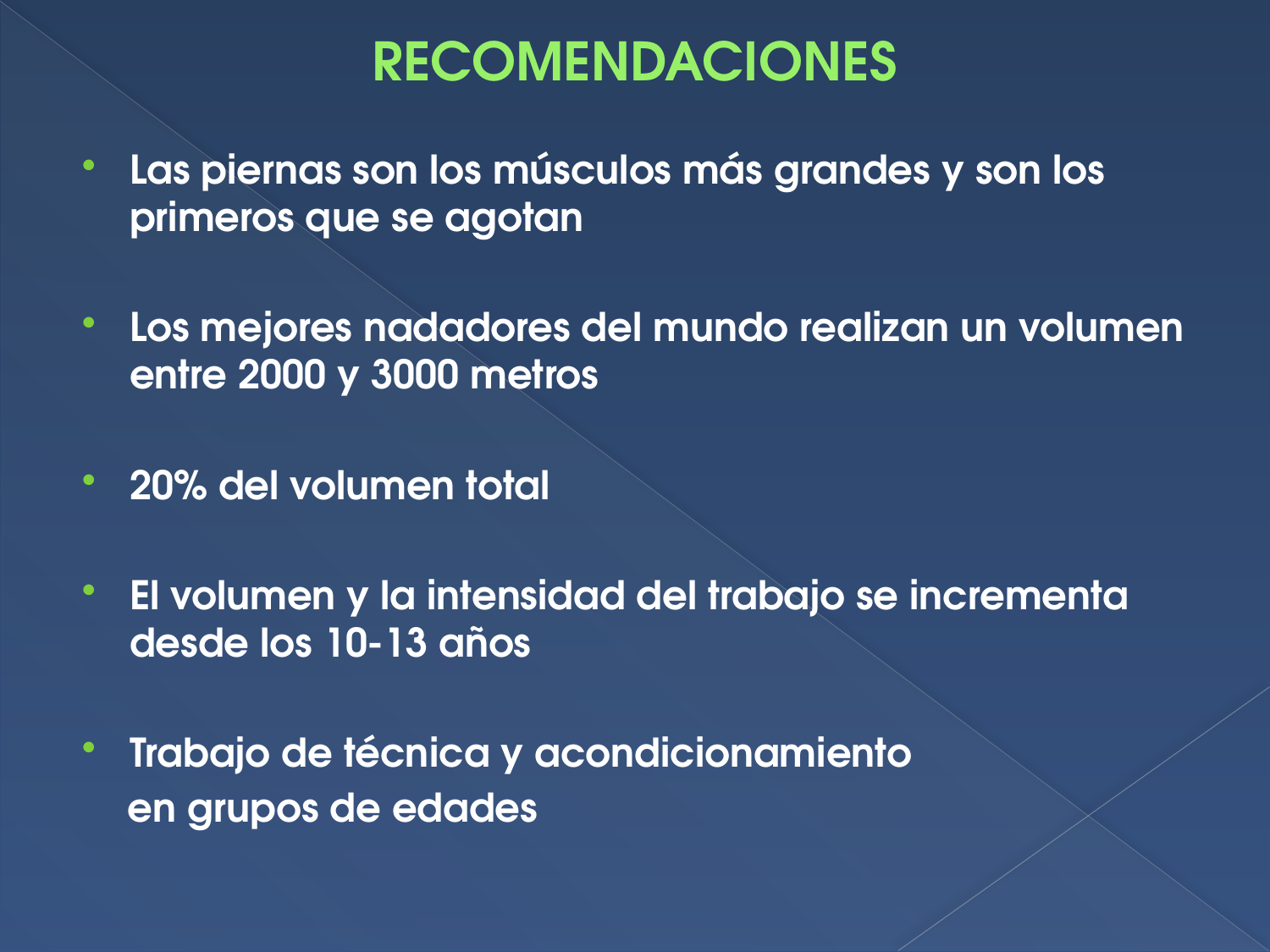

# RECOMENDACIONES
Las piernas son los músculos más grandes y son los primeros que se agotan

Los mejores nadadores del mundo realizan un volumen entre 2000 y 3000 metros

20% del volumen total

El volumen y la intensidad del trabajo se incrementa desde los 10-13 años

Trabajo de técnica y acondicionamiento
    en grupos de edades